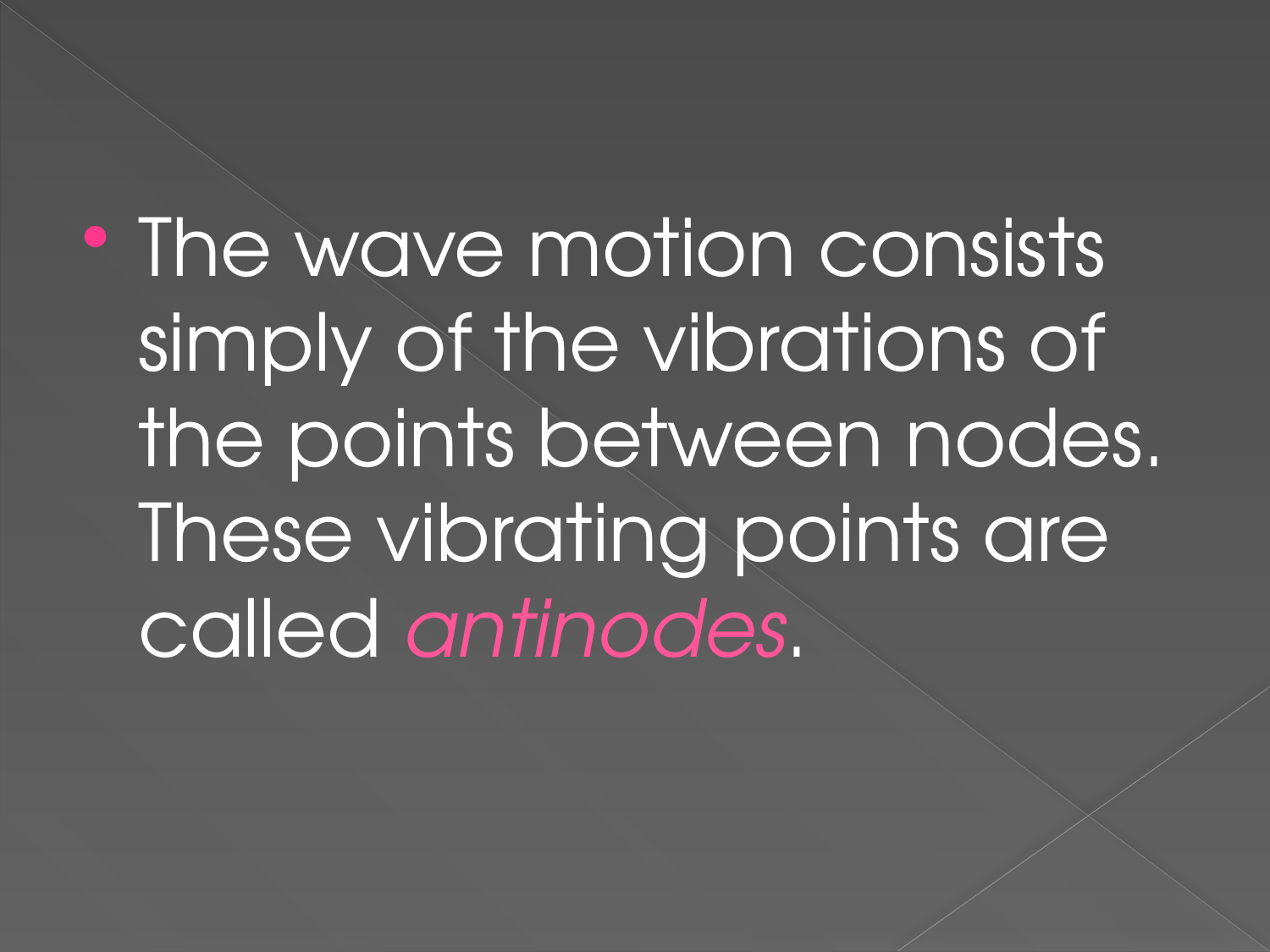

The wave motion consists simply of the vibrations of the points between nodes. These vibrating points are called antinodes.